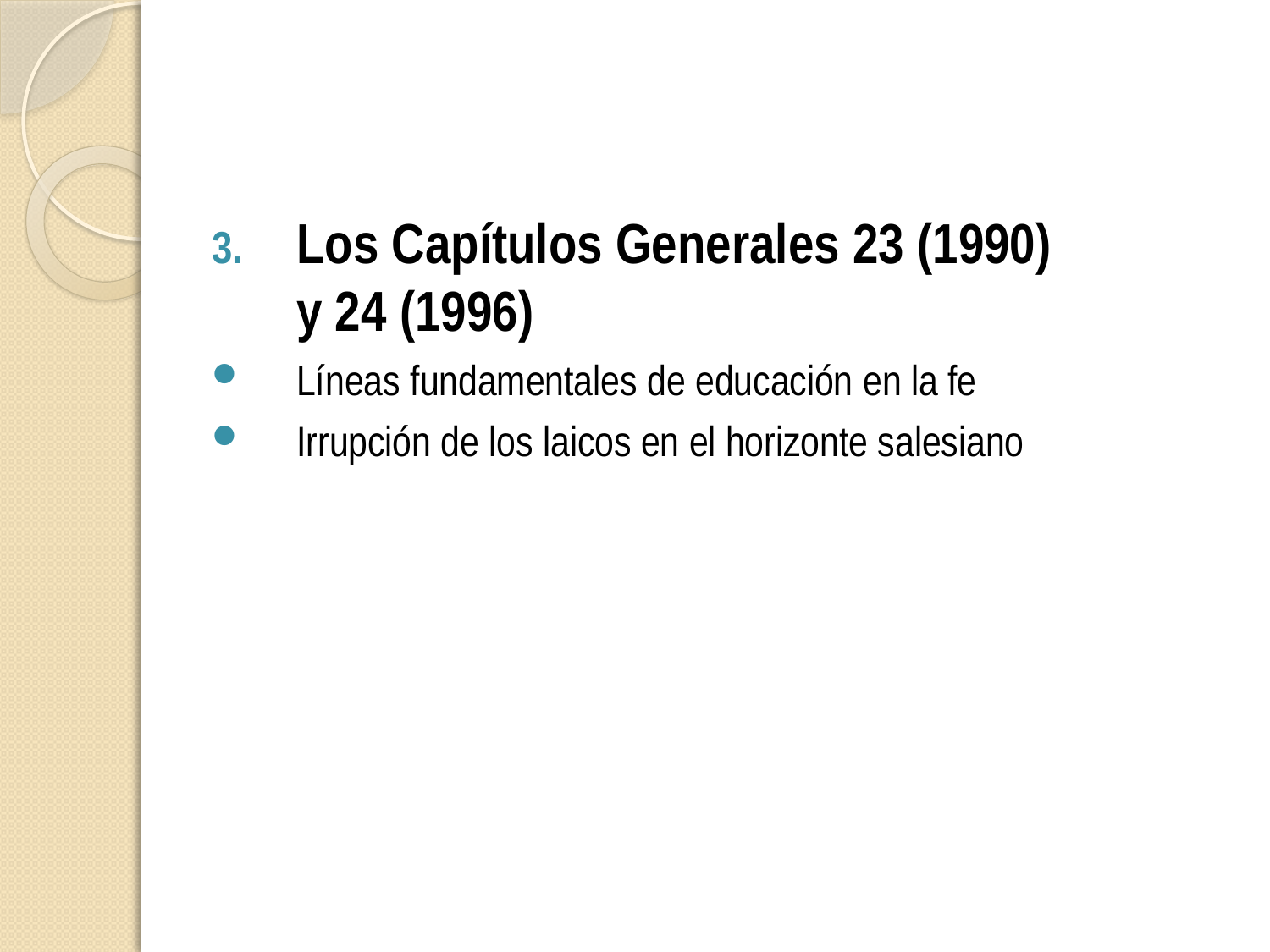

Los Capítulos Generales 23 (1990) y 24 (1996)
Líneas fundamentales de educación en la fe
Irrupción de los laicos en el horizonte salesiano